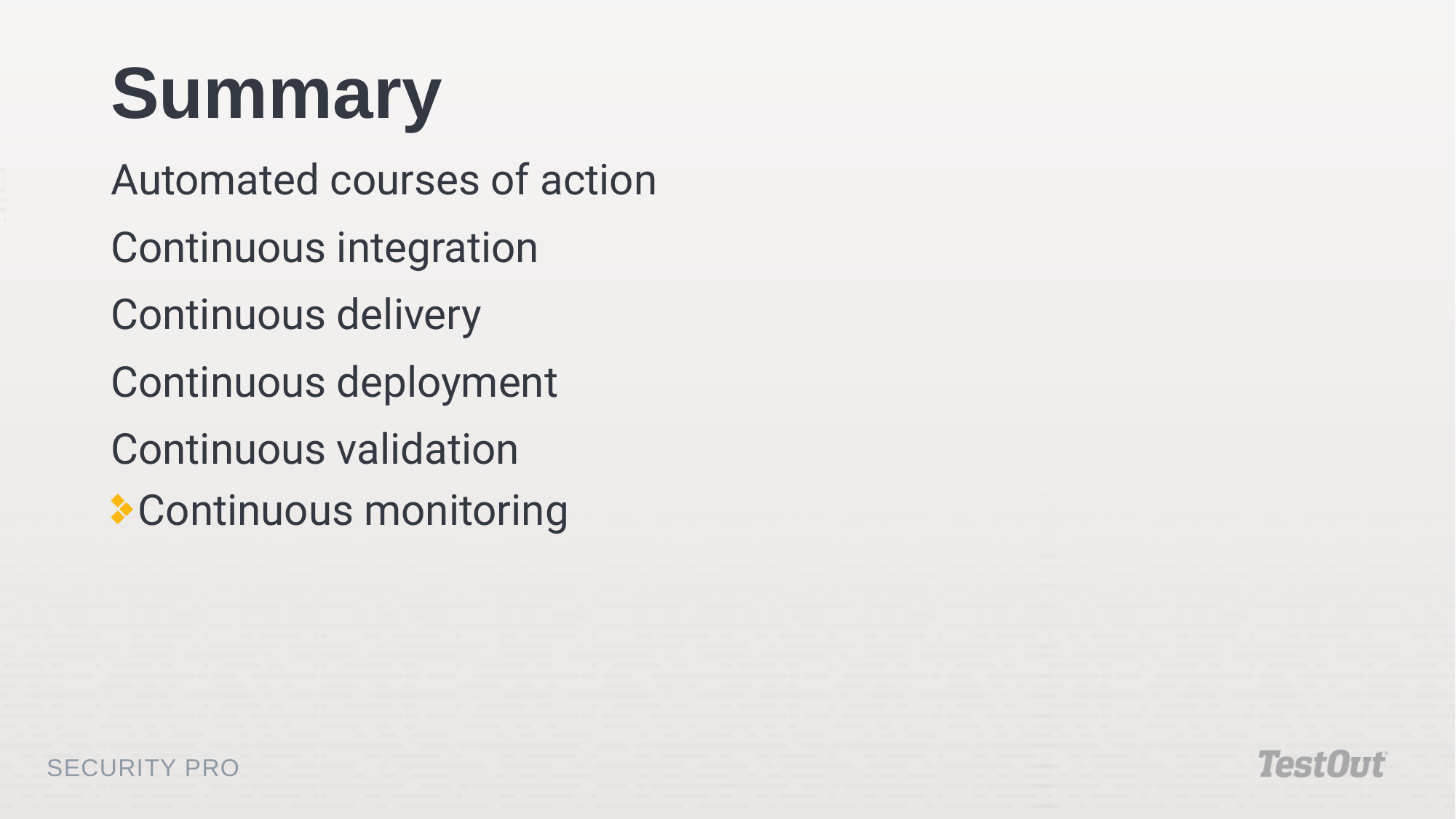

# Summary
Automated courses of action
Continuous integration
Continuous delivery
Continuous deployment
Continuous validation
Continuous monitoring
Security Pro